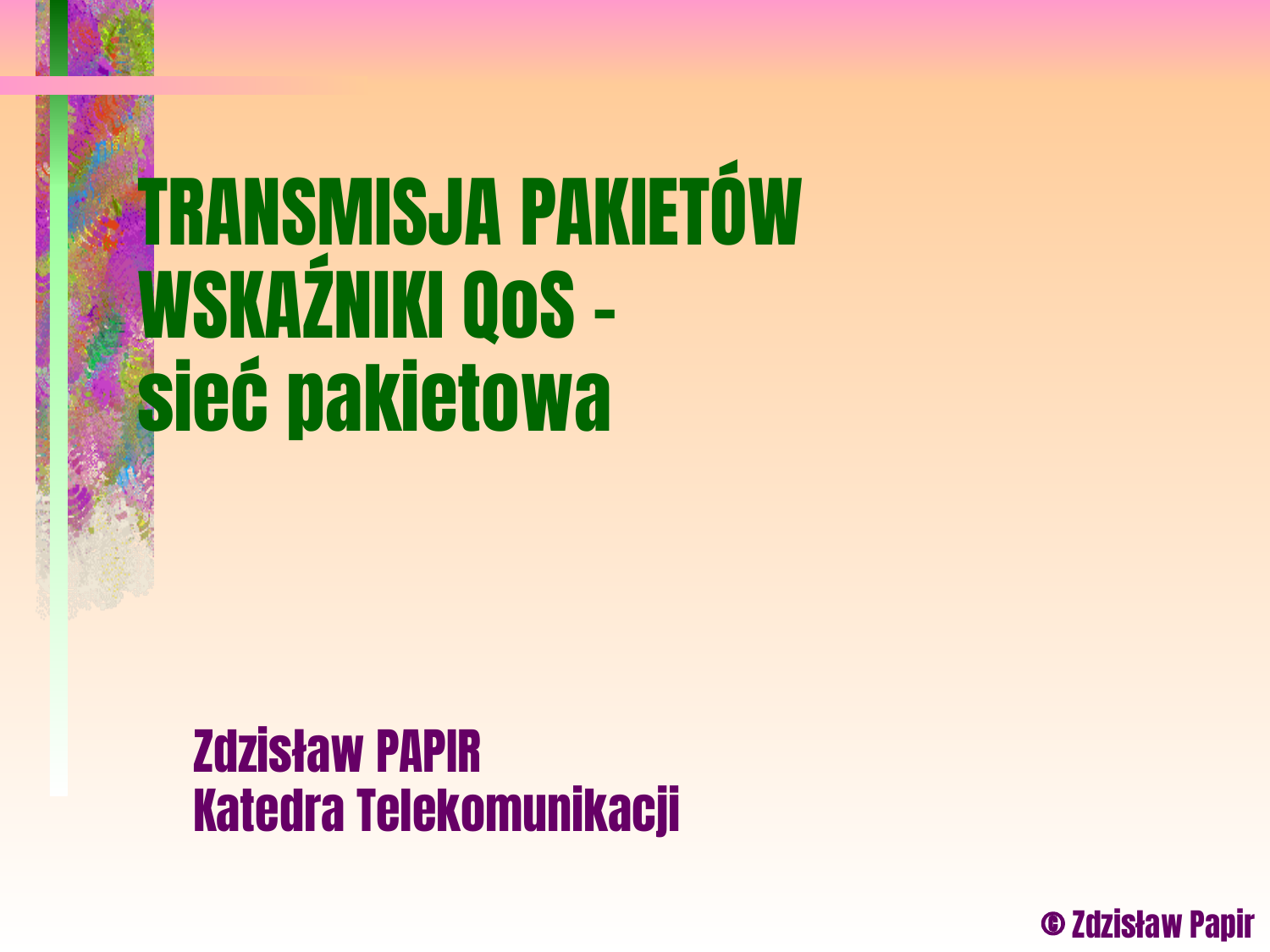

TRANSMISJA PAKIETÓW
WSKAŹNIKI QoS -
sieć pakietowa

Zdzisław PAPIR
Katedra Telekomunikacji
© Zdzisław Papir